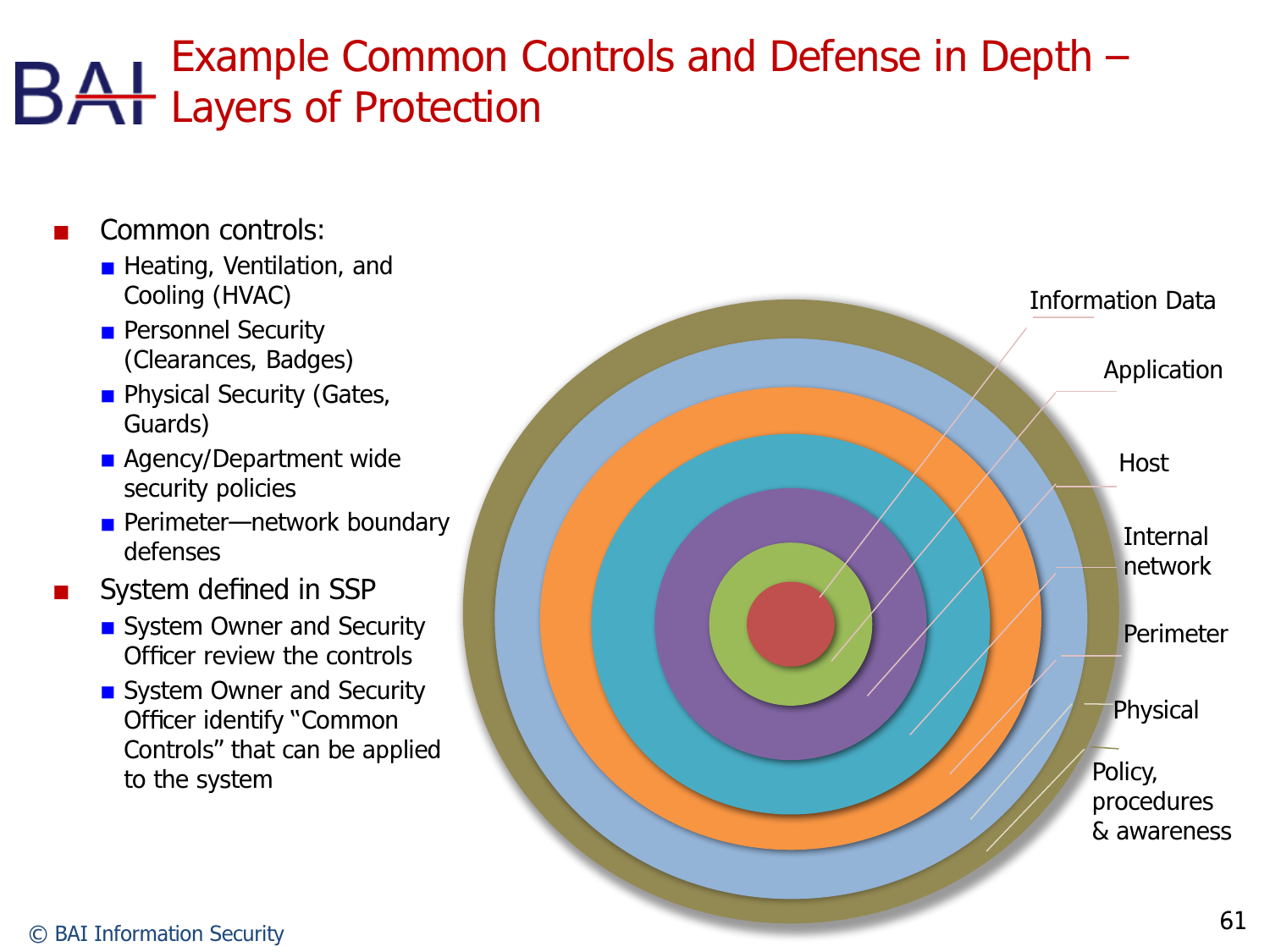

# Example Common Controls and Defense in Depth – Layers of Protection
Common controls:
Heating, Ventilation, and Cooling (HVAC)
Personnel Security (Clearances, Badges)
Physical Security (Gates, Guards)
Agency/Department wide security policies
Perimeter—network boundary defenses
System defined in SSP
System Owner and Security Officer review the controls
System Owner and Security Officer identify “Common Controls” that can be applied to the system

Information Data

Application

Host

Internal
network

Perimeter

Physical

Policy,
procedures
& awareness